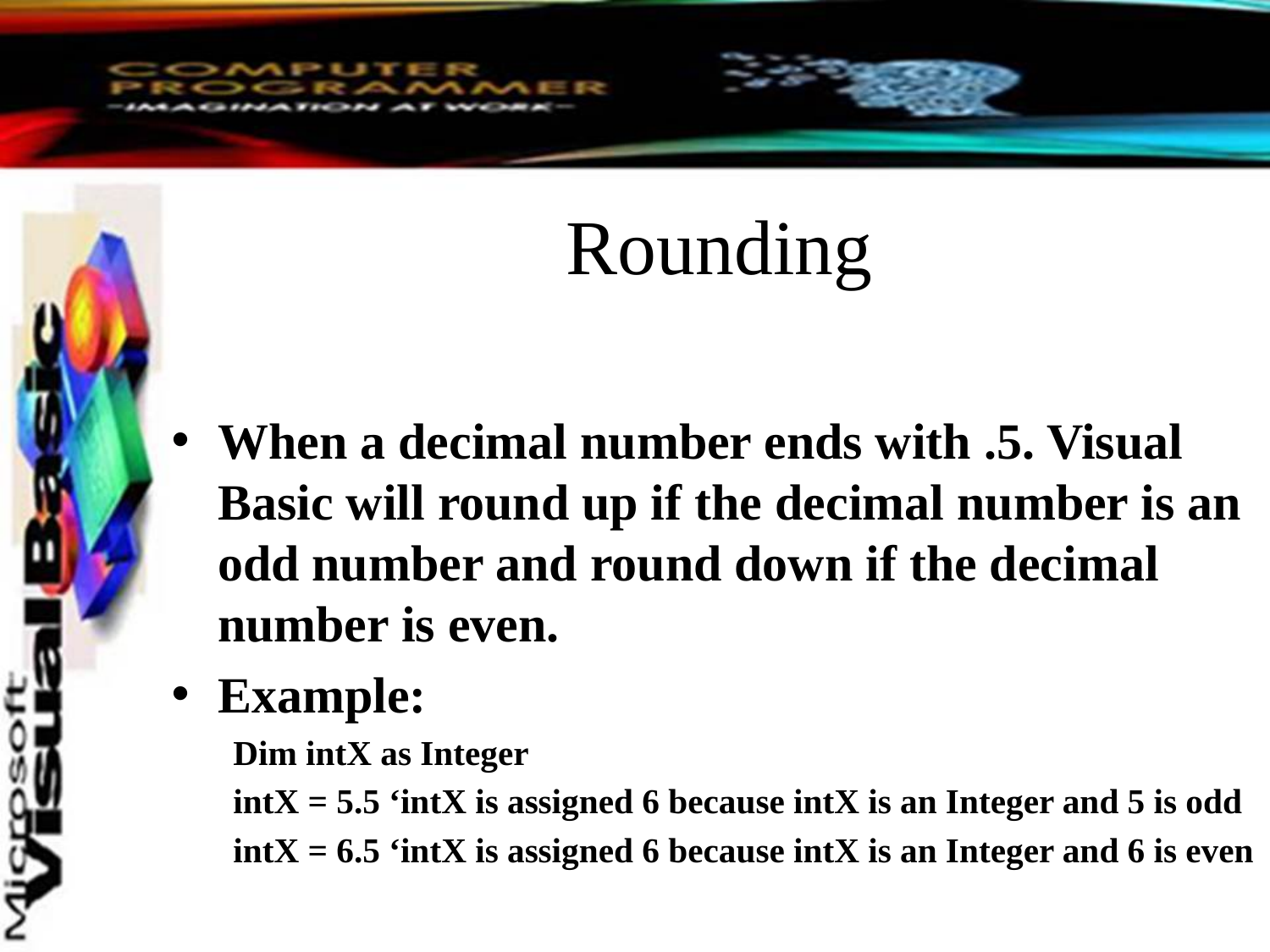

# Rounding
When a decimal number ends with .5. Visual Basic will round up if the decimal number is an odd number and round down if the decimal number is even.
Example:
Dim intX as Integer
intX = 5.5 ‘intX is assigned 6 because intX is an Integer and 5 is odd
intX = 6.5 ‘intX is assigned 6 because intX is an Integer and 6 is even